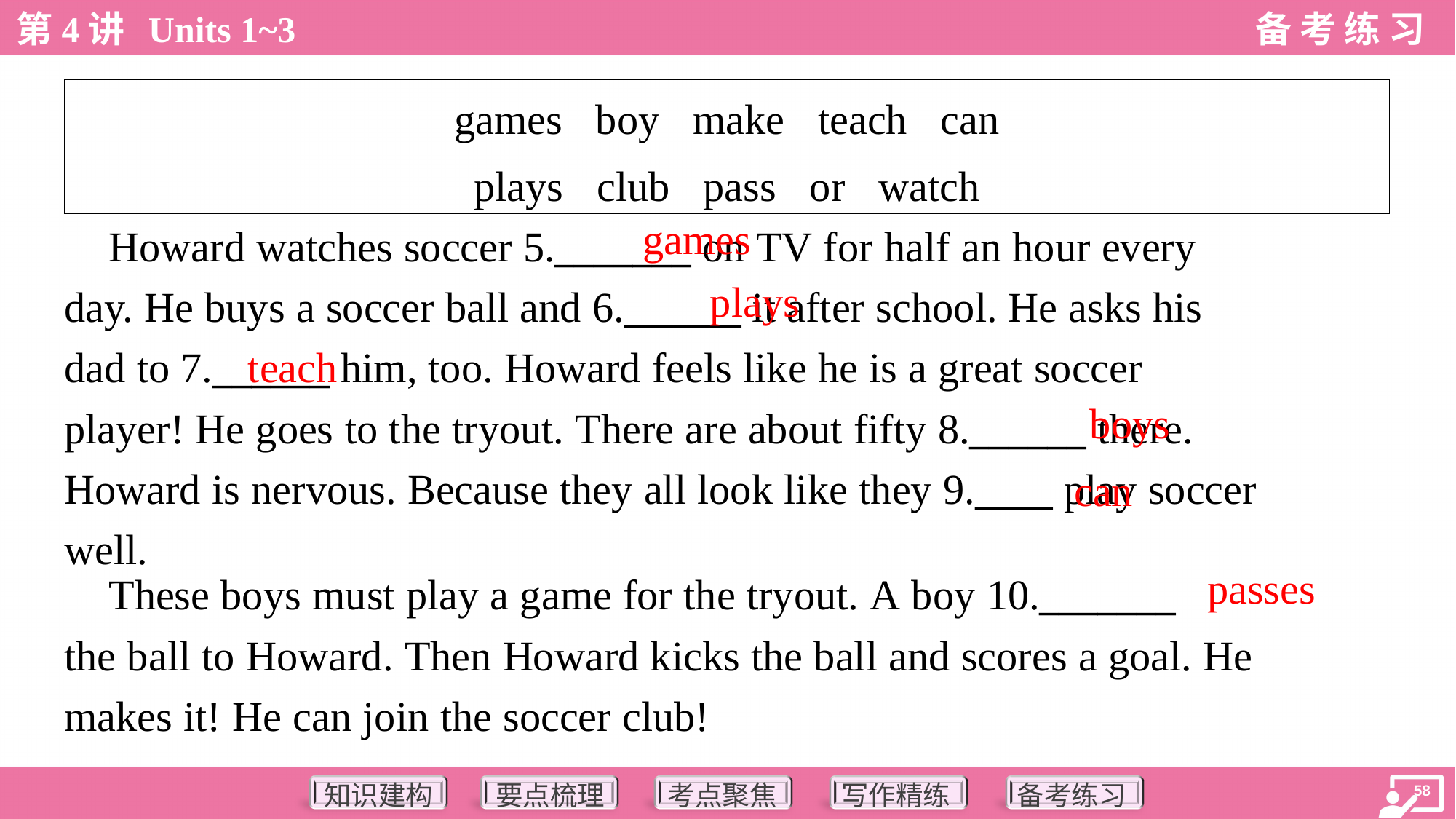

| games boy make teach can plays club pass or watch |
| --- |
games
    Howard watches soccer 5._______ on TV for half an hour every
day. He buys a soccer ball and 6.______ it after school. He asks his
dad to 7.______ him, too. Howard feels like he is a great soccer
player! He goes to the tryout. There are about fifty 8.______ there.
Howard is nervous. Because they all look like they 9.____ play soccer
well.
plays
teach
boys
can
passes
    These boys must play a game for the tryout. A boy 10._______
the ball to Howard. Then Howard kicks the ball and scores a goal. He
makes it! He can join the soccer club!